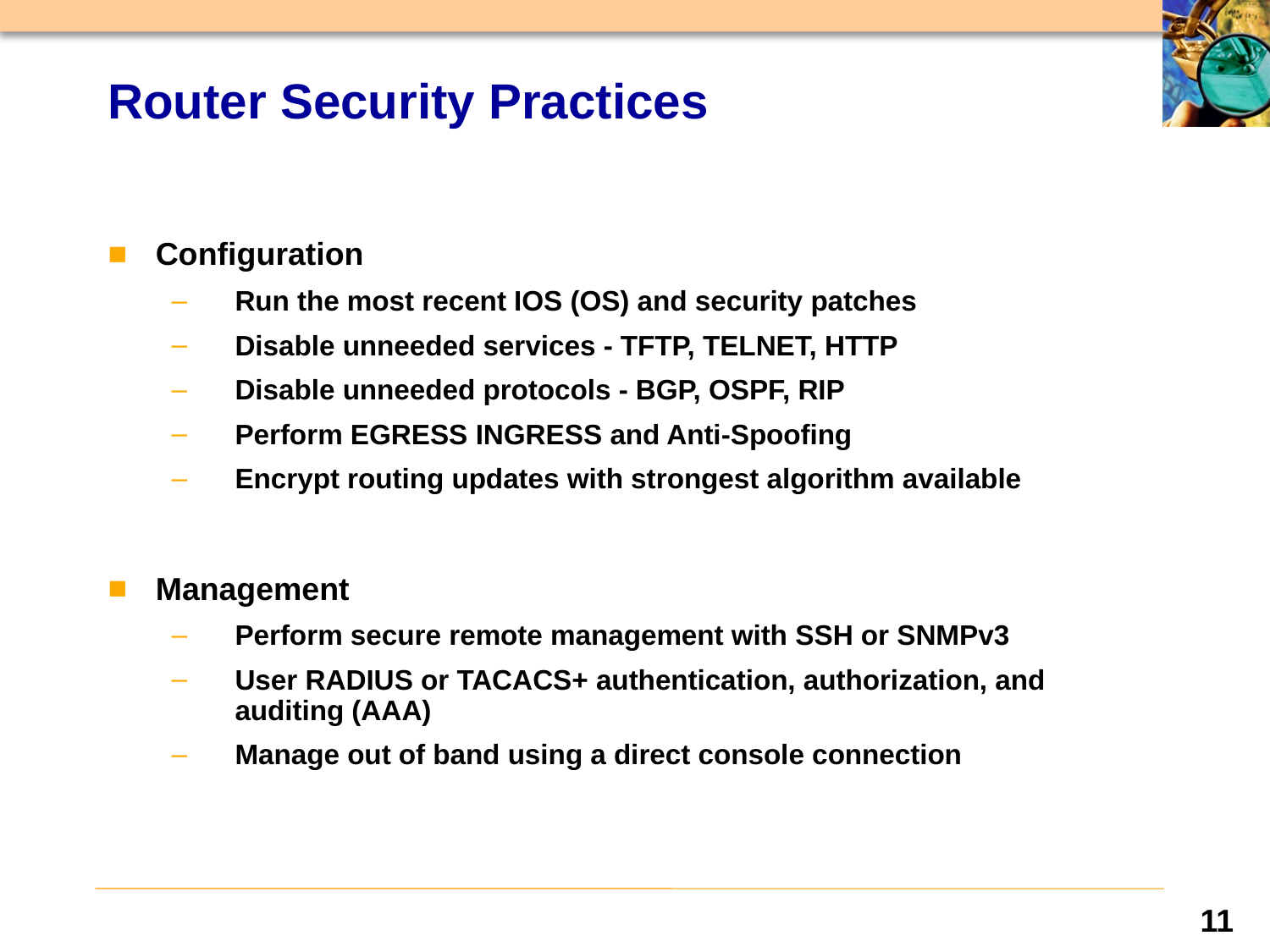

# Router Security Practices

Configuration
Run the most recent IOS (OS) and security patches
Disable unneeded services - TFTP, TELNET, HTTP
Disable unneeded protocols - BGP, OSPF, RIP
Perform EGRESS INGRESS and Anti-Spoofing
Encrypt routing updates with strongest algorithm available

Management
Perform secure remote management with SSH or SNMPv3
User RADIUS or TACACS+ authentication, authorization, and auditing (AAA)
Manage out of band using a direct console connection